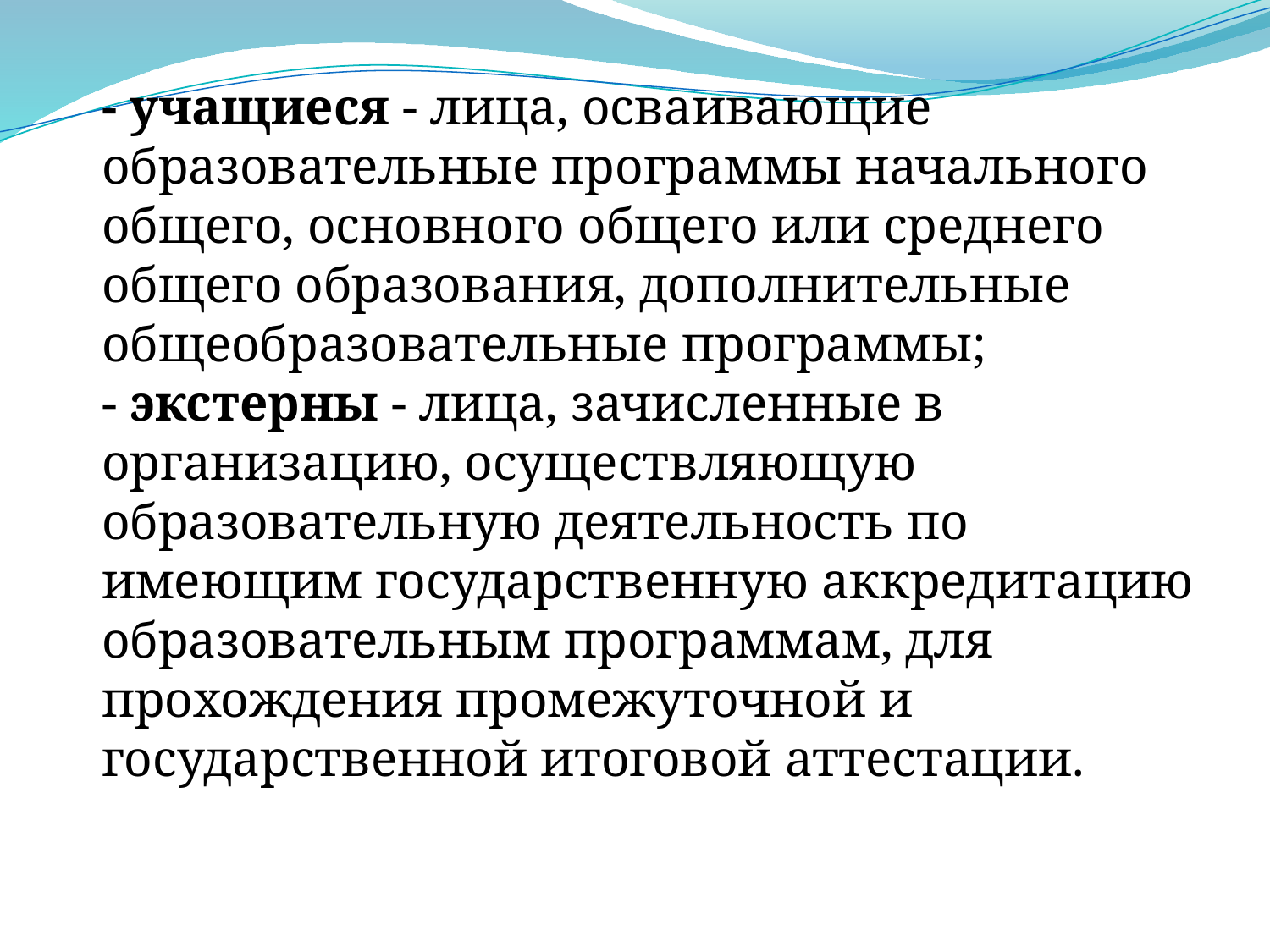

- учащиеся - лица, осваивающие образовательные программы начального общего, основного общего или среднего общего образования, дополнительные общеобразовательные программы;
- экстерны - лица, зачисленные в организацию, осуществляющую образовательную деятельность по имеющим государственную аккредитацию образовательным программам, для прохождения промежуточной и государственной итоговой аттестации.